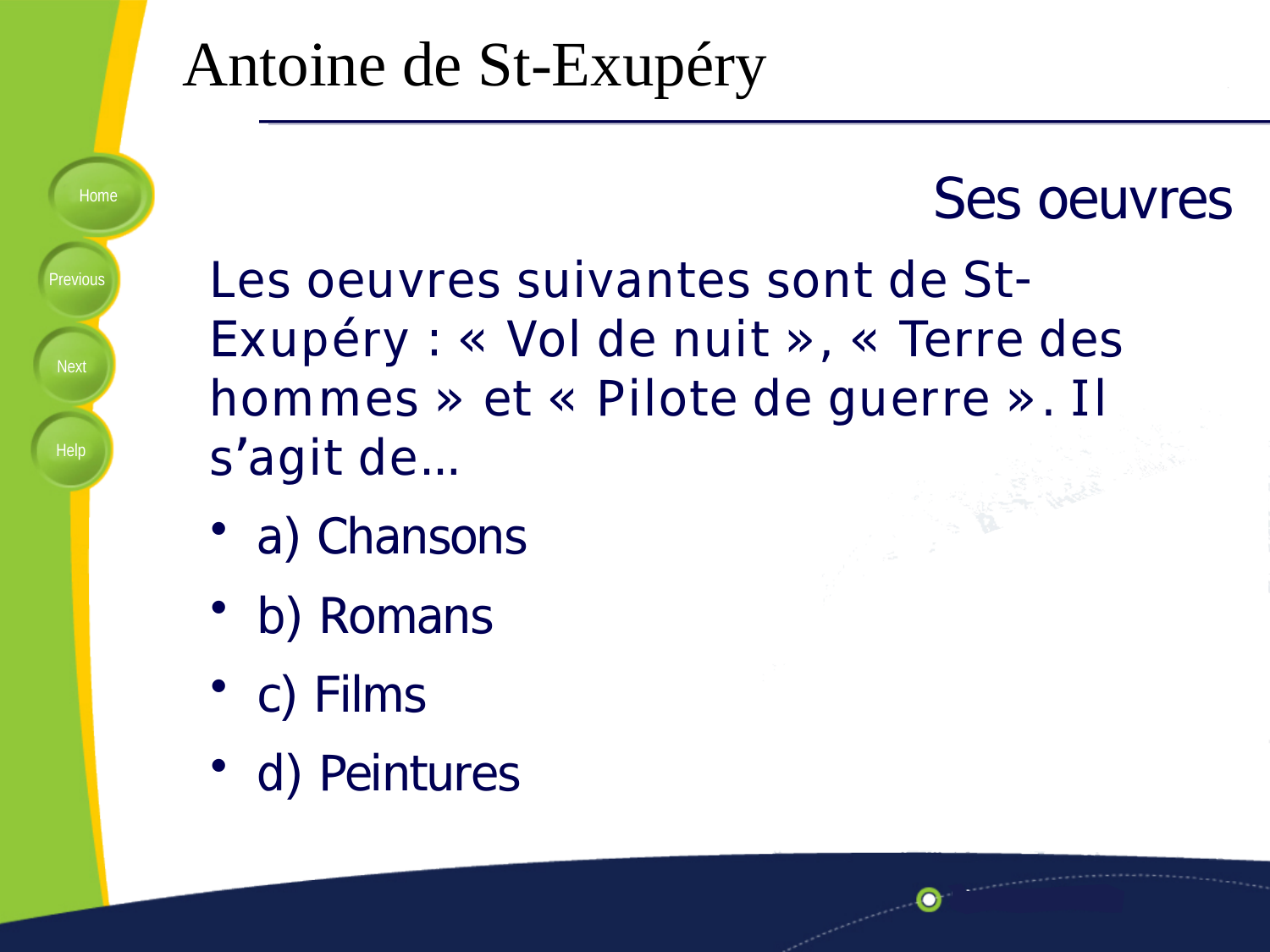

Antoine de St-Exupéry
# Ses oeuvres
Les oeuvres suivantes sont de St-Exupéry : « Vol de nuit », « Terre des hommes » et « Pilote de guerre ». Il s’agit de…
a) Chansons
b) Romans
c) Films
d) Peintures